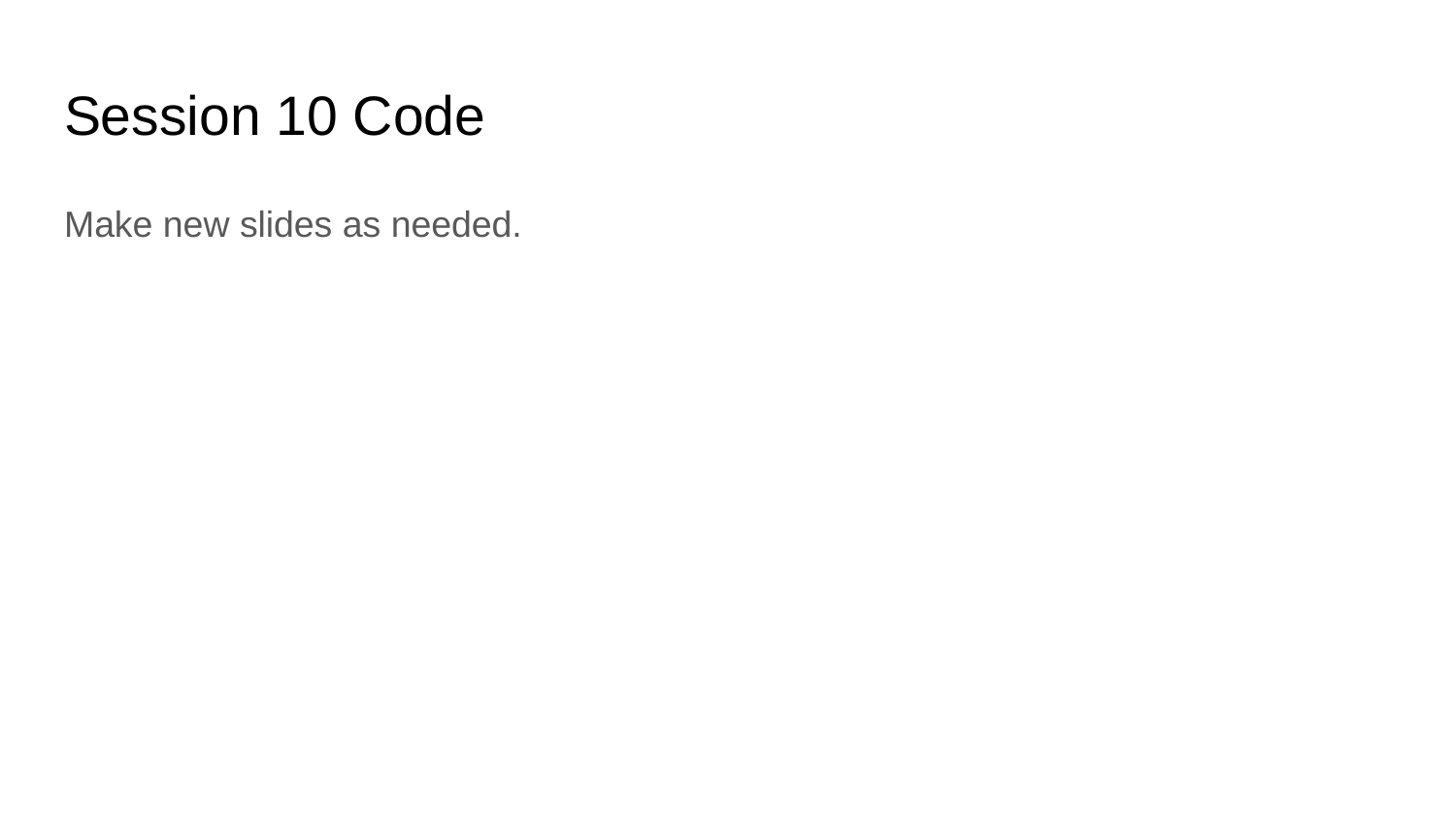

# Session 10 Code
Make new slides as needed.